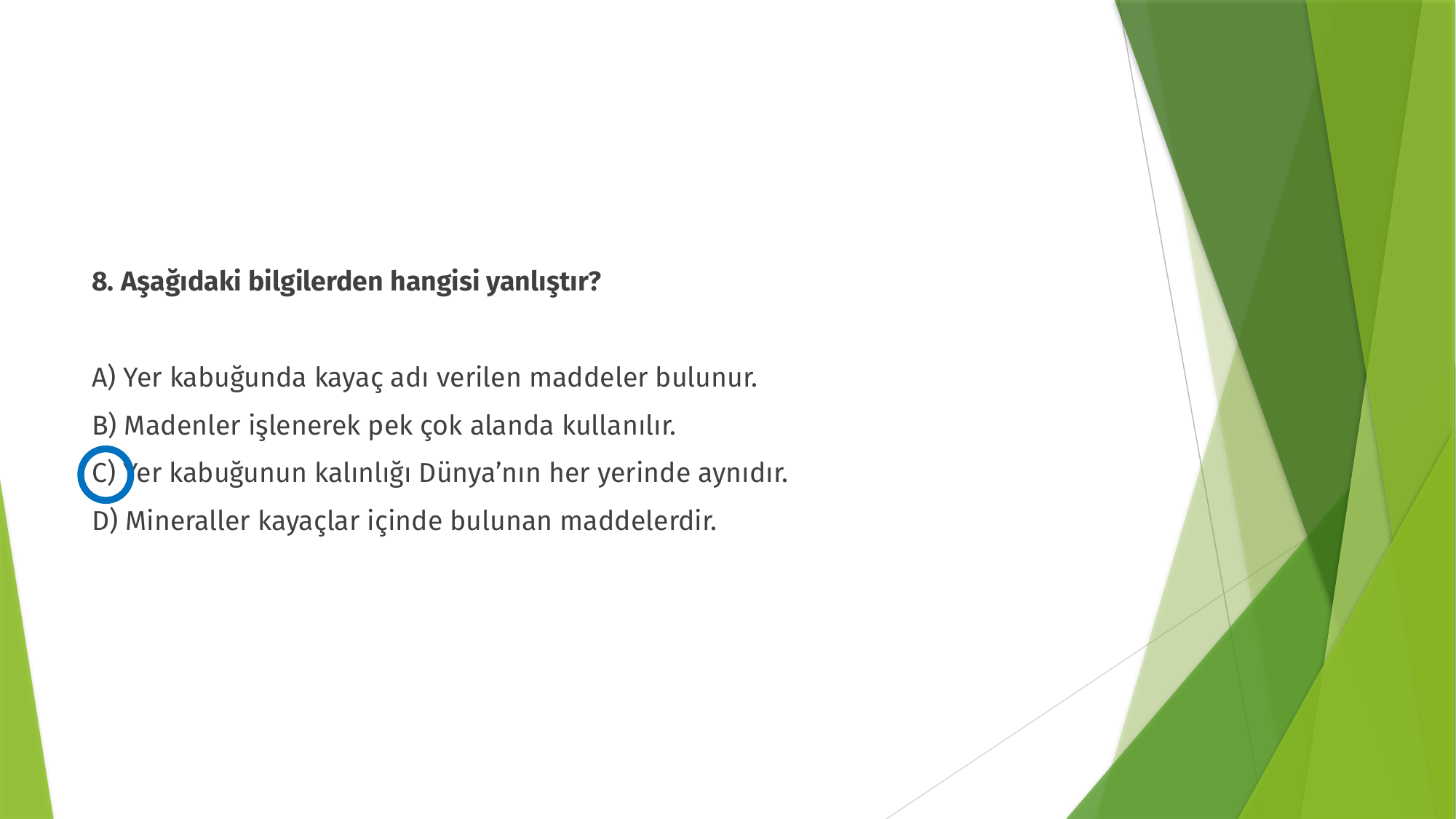

#
8. Aşağıdaki bilgilerden hangisi yanlıştır?

A) Yer kabuğunda kayaç adı verilen maddeler bulunur.
B) Madenler işlenerek pek çok alanda kullanılır.
C) Yer kabuğunun kalınlığı Dünya’nın her yerinde aynıdır.
D) Mineraller kayaçlar içinde bulunan maddelerdir.